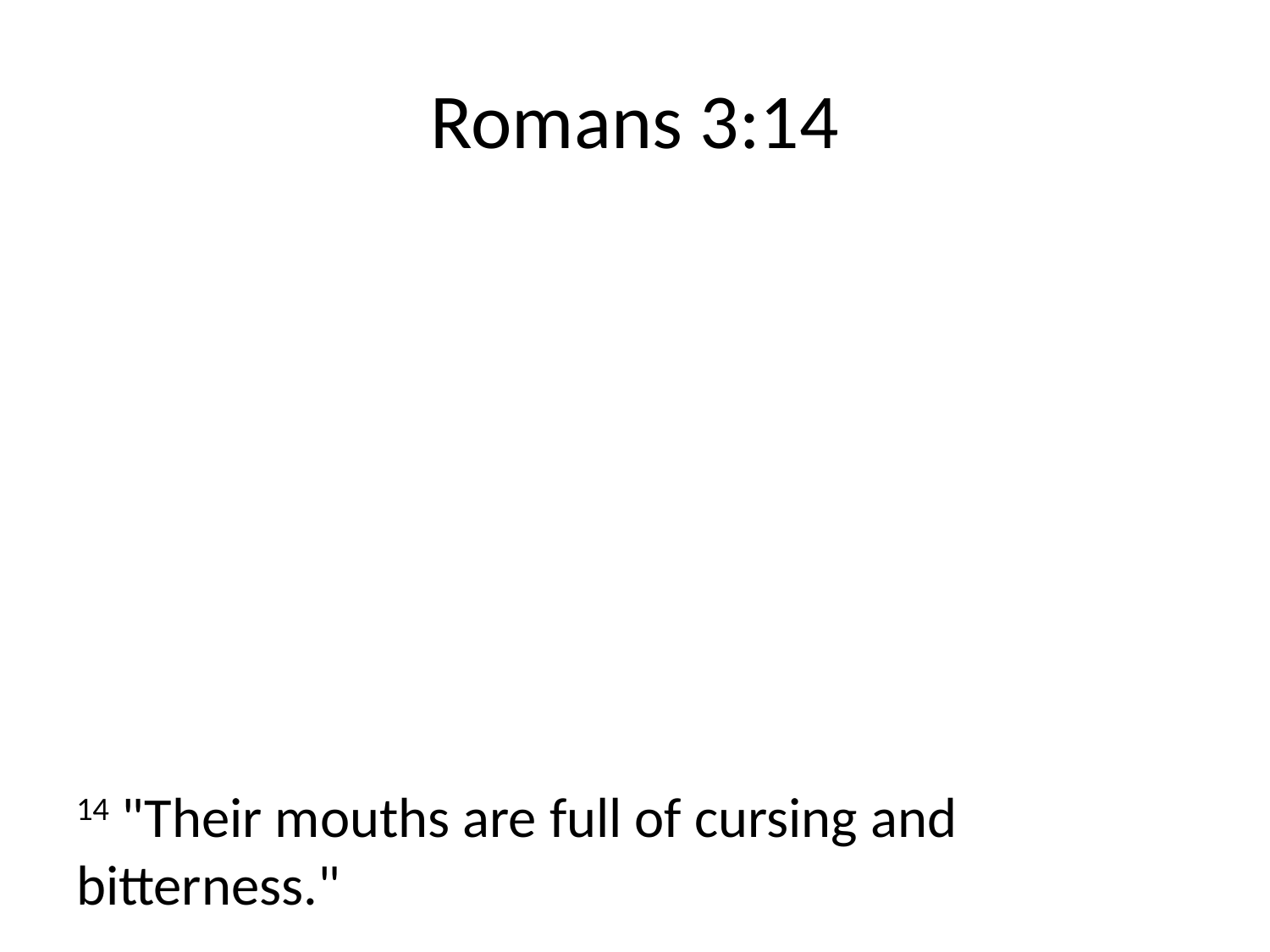

# Romans 3:14

14 "Their mouths are full of cursing and bitterness."